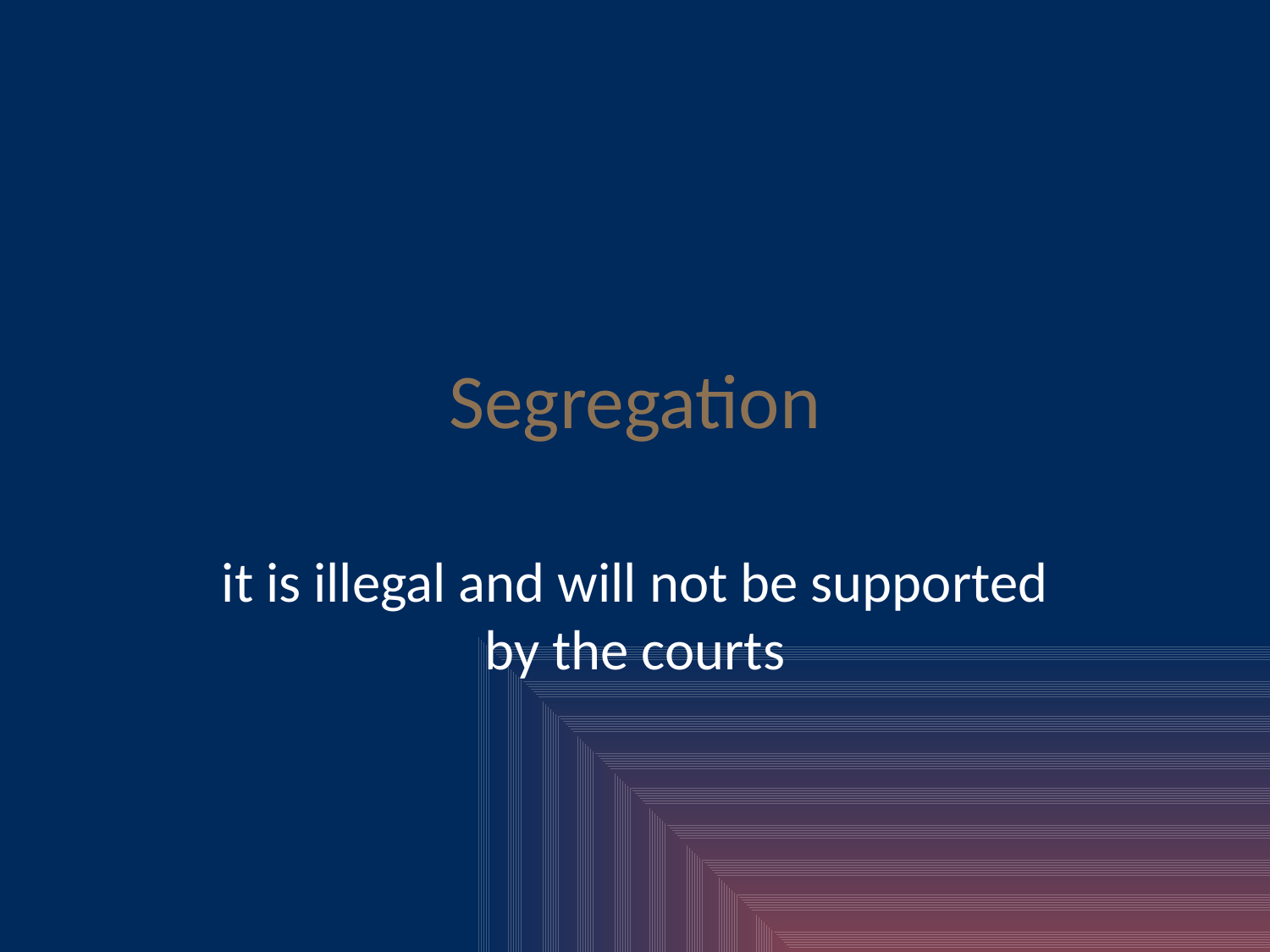

# Segregation
it is illegal and will not be supported by the courts